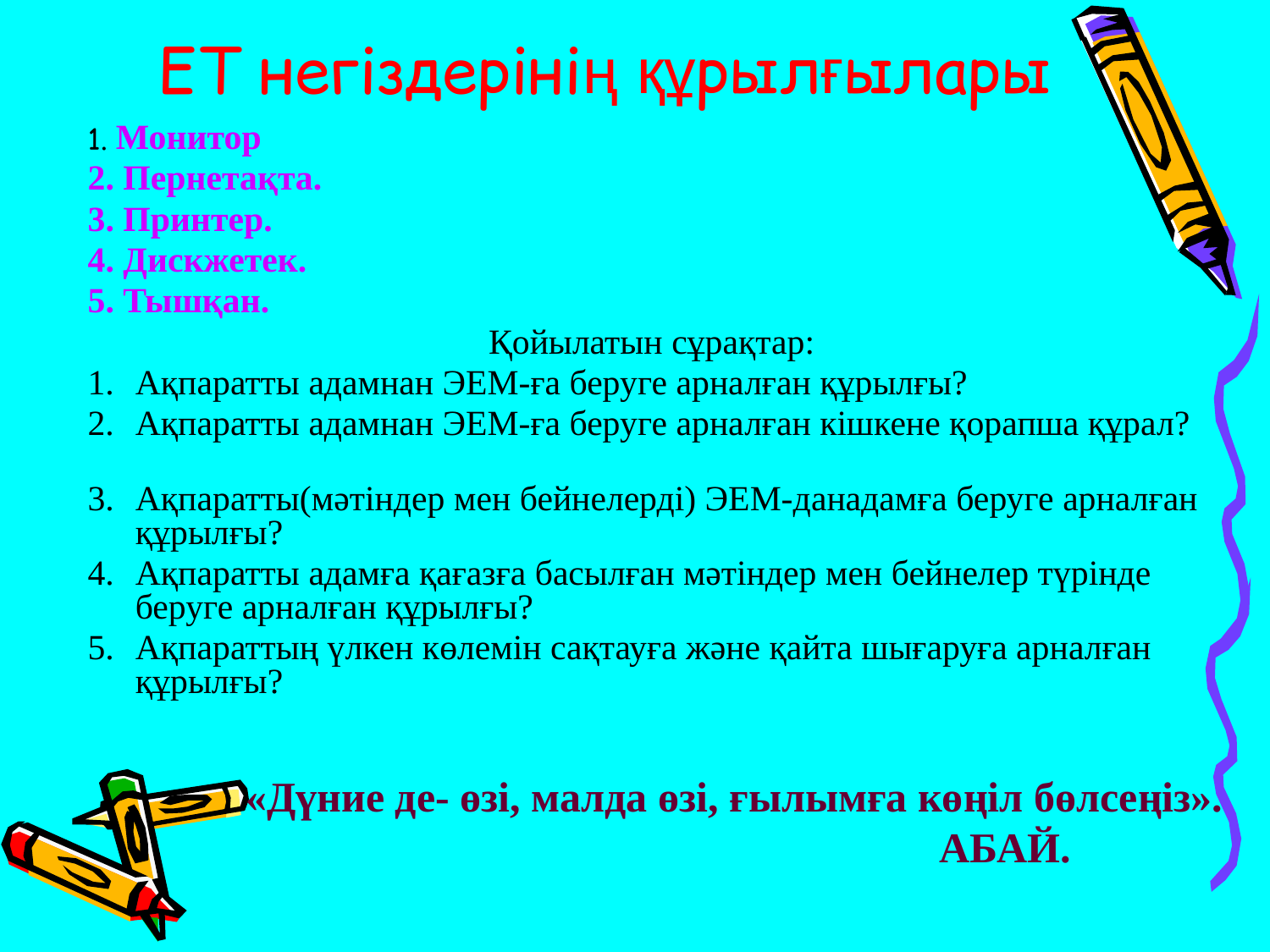

# ЕТ негіздерінің құрылғылары
1. Монитор
2. Пернетақта.
3. Принтер.
4. Дискжетек.
5. Тышқан.
 Қойылатын сұрақтар:
Ақпаратты адамнан ЭЕМ-ға беруге арналған құрылғы?
Ақпаратты адамнан ЭЕМ-ға беруге арналған кішкене қорапша құрал?
Ақпаратты(мәтіндер мен бейнелерді) ЭЕМ-данадамға беруге арналған құрылғы?
Ақпаратты адамға қағазға басылған мәтіндер мен бейнелер түрінде беруге арналған құрылғы?
Ақпараттың үлкен көлемін сақтауға және қайта шығаруға арналған құрылғы?

 «Дүние де- өзі, малда өзі, ғылымға көңіл бөлсеңіз».
                                                    АБАЙ.